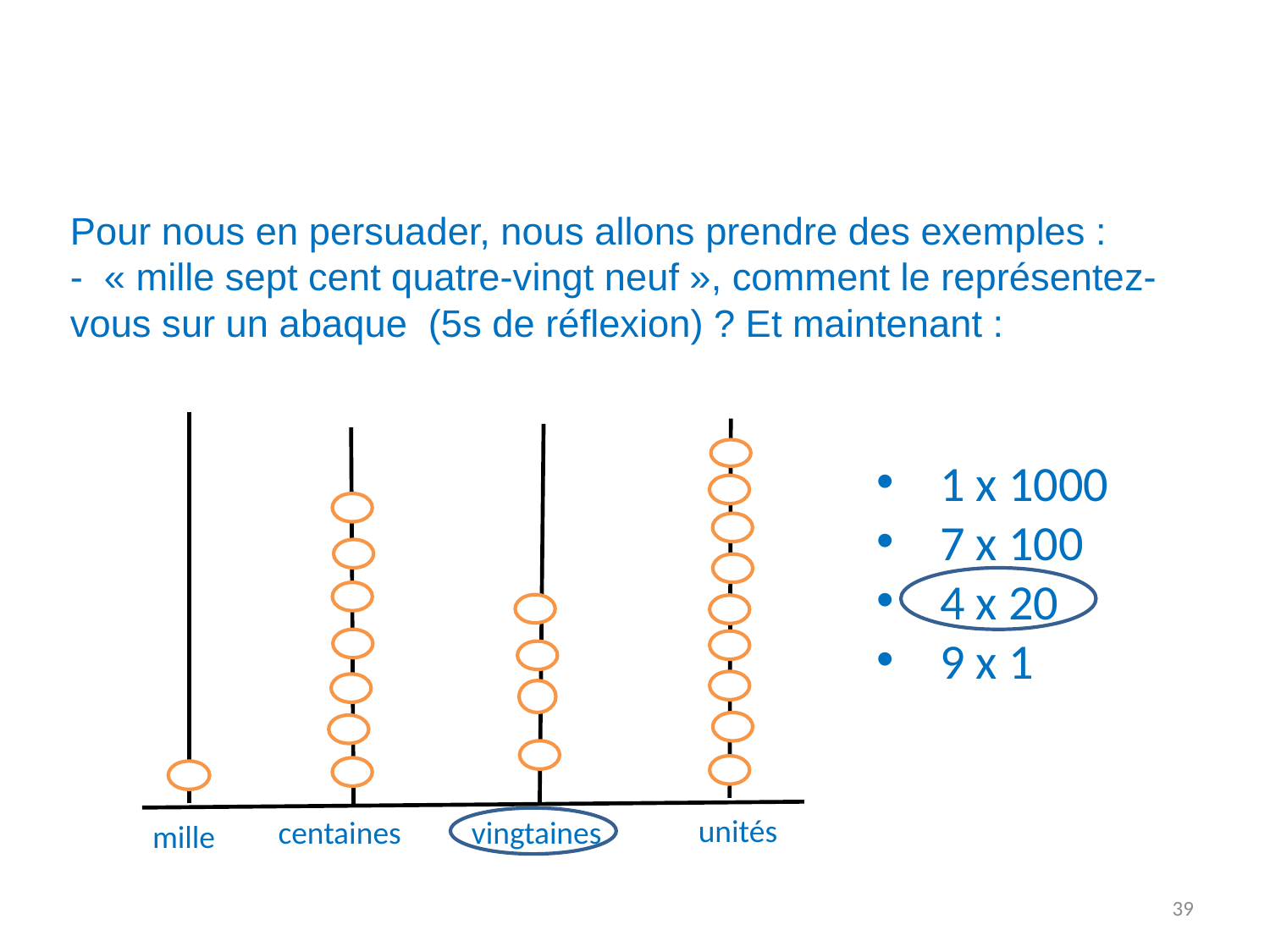

Le nombre : le code oral
Pour nous en persuader, nous allons prendre des exemples :
-  « mille sept cent quatre-vingt neuf », comment le représentez-vous sur un abaque  (5s de réflexion) ? Et maintenant :

1 x 1000
7 x 100
4 x 20
9 x 1

unités
centaines
vingtaines

mille
39